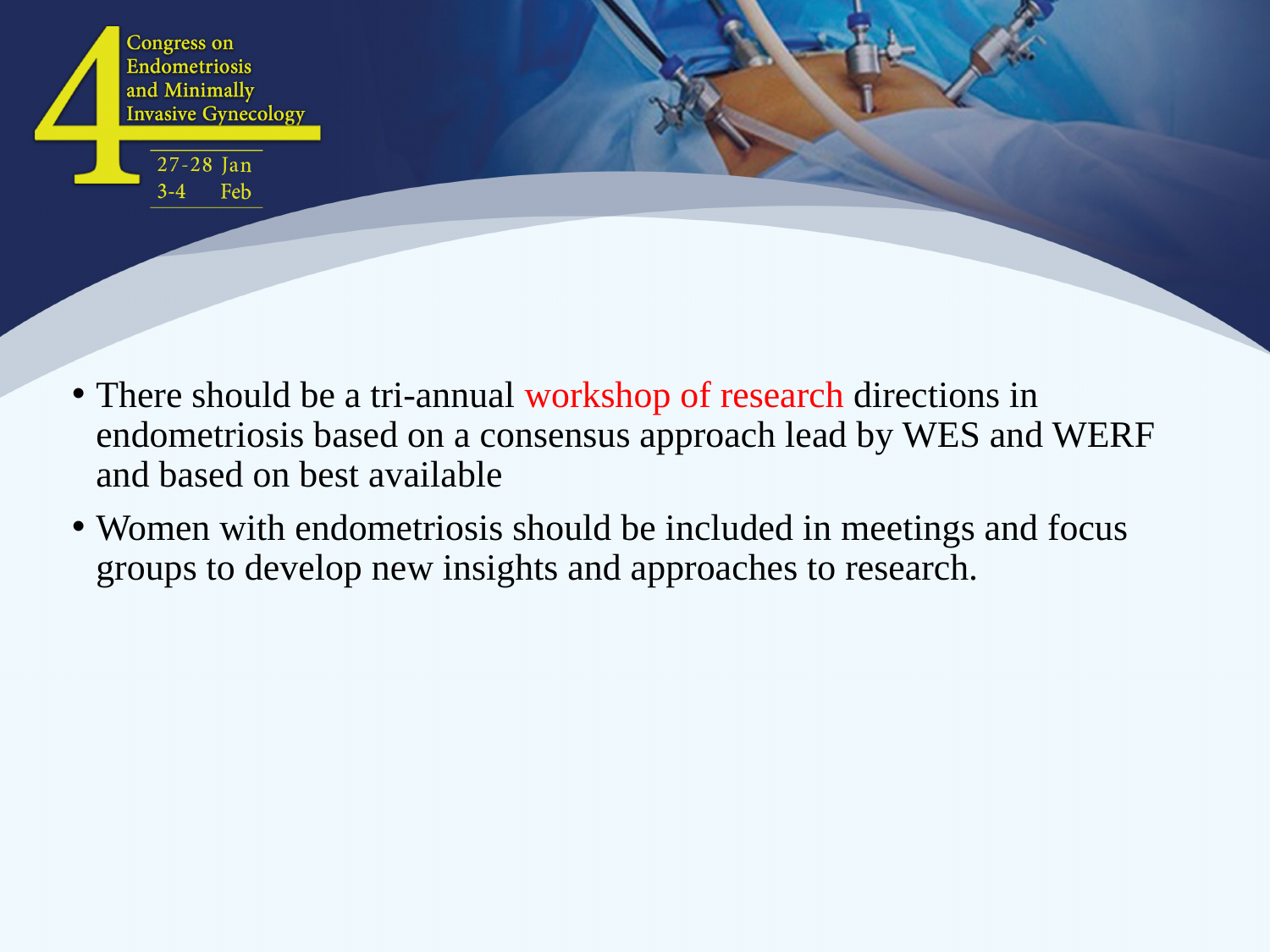

There should be a tri-annual workshop of research directions in endometriosis based on a consensus approach lead by WES and WERF and based on best available
Women with endometriosis should be included in meetings and focus groups to develop new insights and approaches to research.